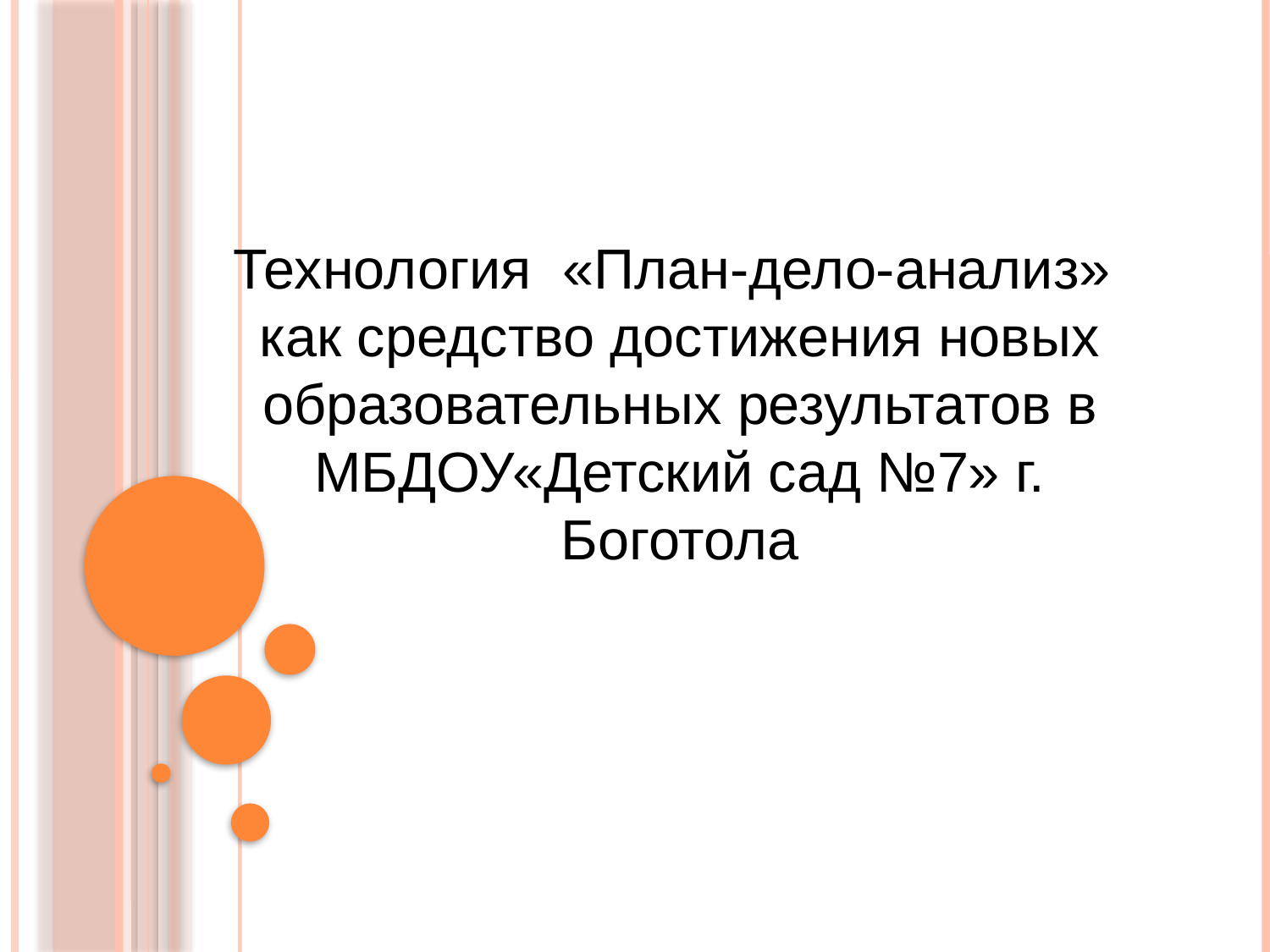

Технология  «План-дело-анализ»  как средство достижения новых образовательных результатов в МБДОУ«Детский сад №7» г. Боготола